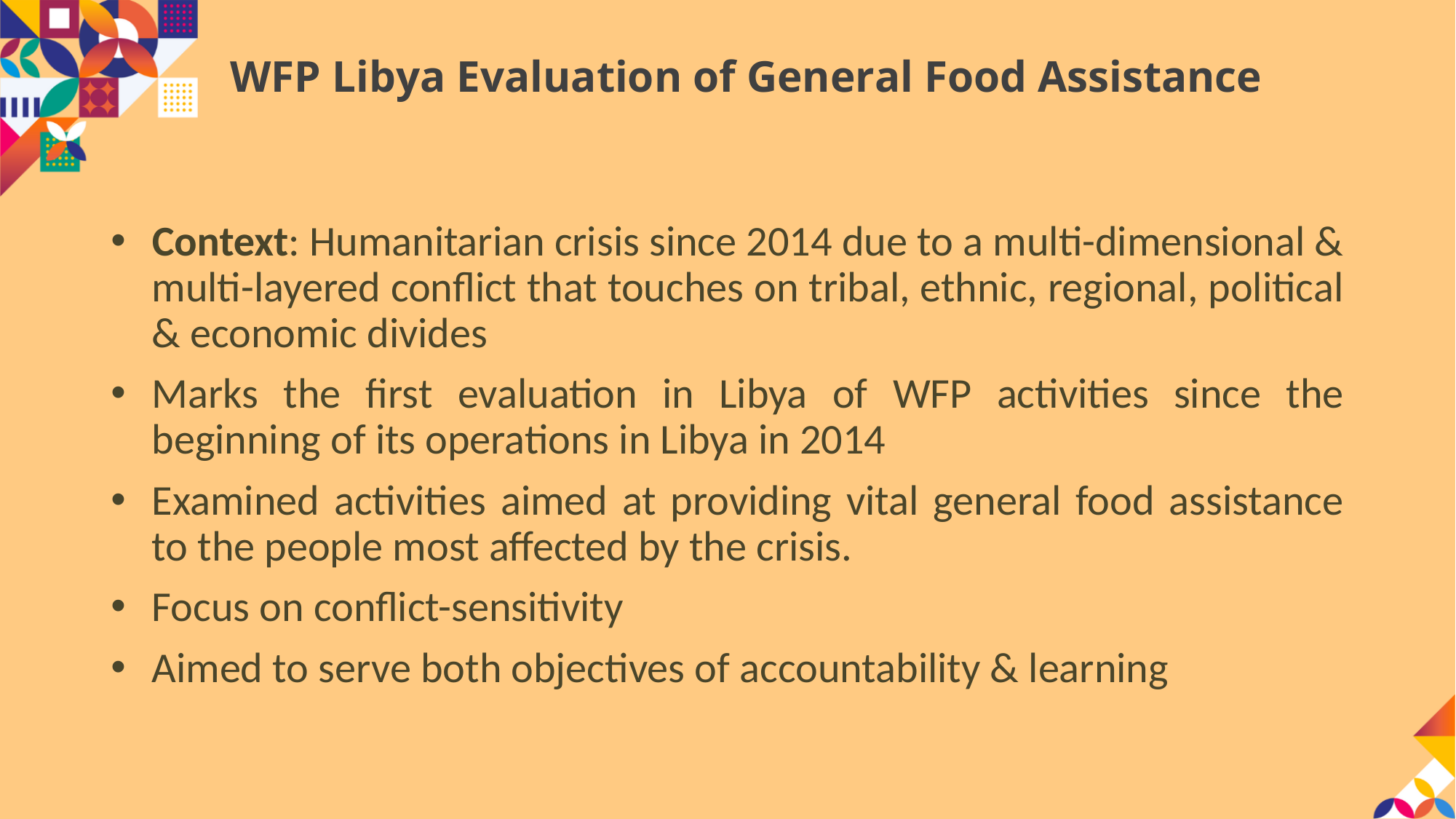

# WFP Libya Evaluation of General Food Assistance
Context: Humanitarian crisis since 2014 due to a multi-dimensional & multi-layered conflict that touches on tribal, ethnic, regional, political & economic divides
Marks the first evaluation in Libya of WFP activities since the beginning of its operations in Libya in 2014
Examined activities aimed at providing vital general food assistance to the people most affected by the crisis.
Focus on conflict-sensitivity
Aimed to serve both objectives of accountability & learning